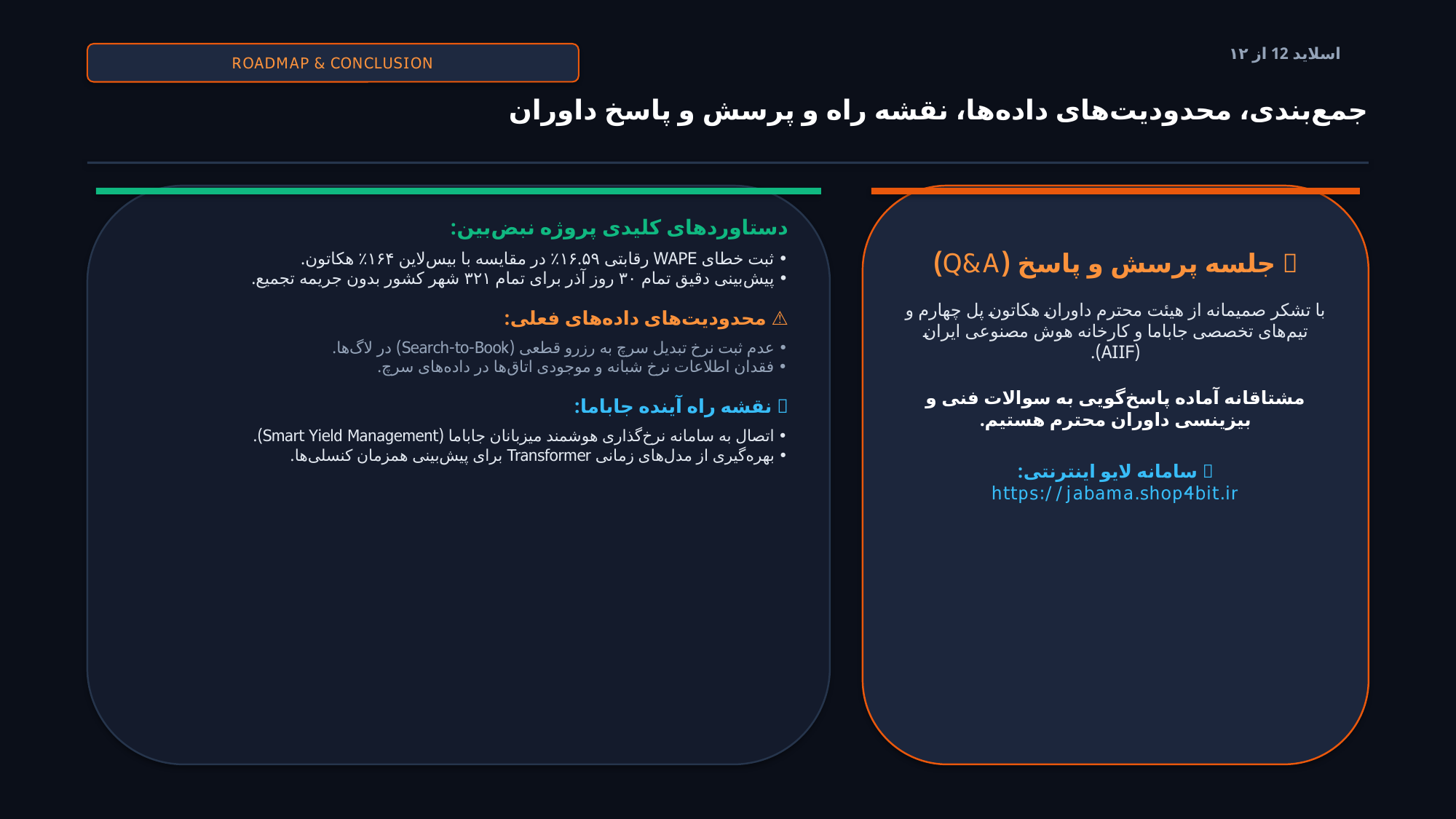

ROADMAP & CONCLUSION
اسلاید 12 از ۱۲
جمع‌بندی، محدودیت‌های داده‌ها، نقشه راه و پرسش و پاسخ داوران

دستاوردهای کلیدی پروژه نبض‌بین:
• ثبت خطای WAPE رقابتی ۱۶.۵۹٪ در مقایسه با بیس‌لاین ۱۶۴٪ هکاتون.
• پیش‌بینی دقیق تمام ۳۰ روز آذر برای تمام ۳۲۱ شهر کشور بدون جریمه تجمیع.
⚠️ محدودیت‌های داده‌های فعلی:
• عدم ثبت نرخ تبدیل سرچ به رزرو قطعی (Search-to-Book) در لاگ‌ها.
• فقدان اطلاعات نرخ شبانه و موجودی اتاق‌ها در داده‌های سرچ.
🚀 نقشه راه آینده جاباما:
• اتصال به سامانه نرخ‌گذاری هوشمند میزبانان جاباما (Smart Yield Management).
• بهره‌گیری از مدل‌های زمانی Transformer برای پیش‌بینی همزمان کنسلی‌ها.
🎤 جلسه پرسش و پاسخ (Q&A)
با تشکر صمیمانه از هیئت محترم داوران هکاتون پل چهارم و تیم‌های تخصصی جاباما و کارخانه هوش مصنوعی ایران (AIIF).
مشتاقانه آماده پاسخ‌گویی به سوالات فنی و بیزینسی داوران محترم هستیم.
🌐 سامانه لایو اینترنتی:
https://jabama.shop4bit.ir